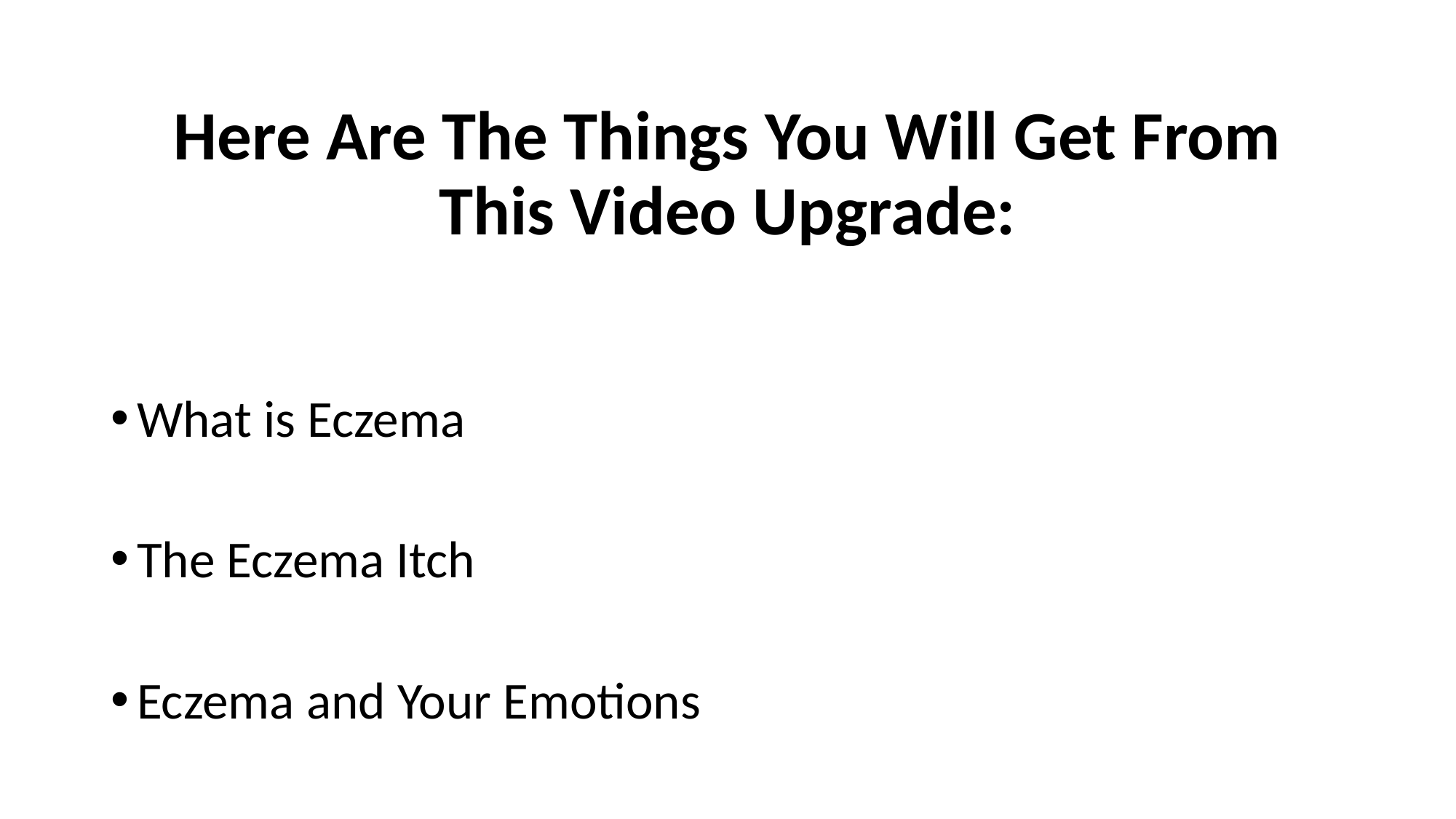

Here Are The Things You Will Get From This Video Upgrade:

What is Eczema

The Eczema Itch

Eczema and Your Emotions